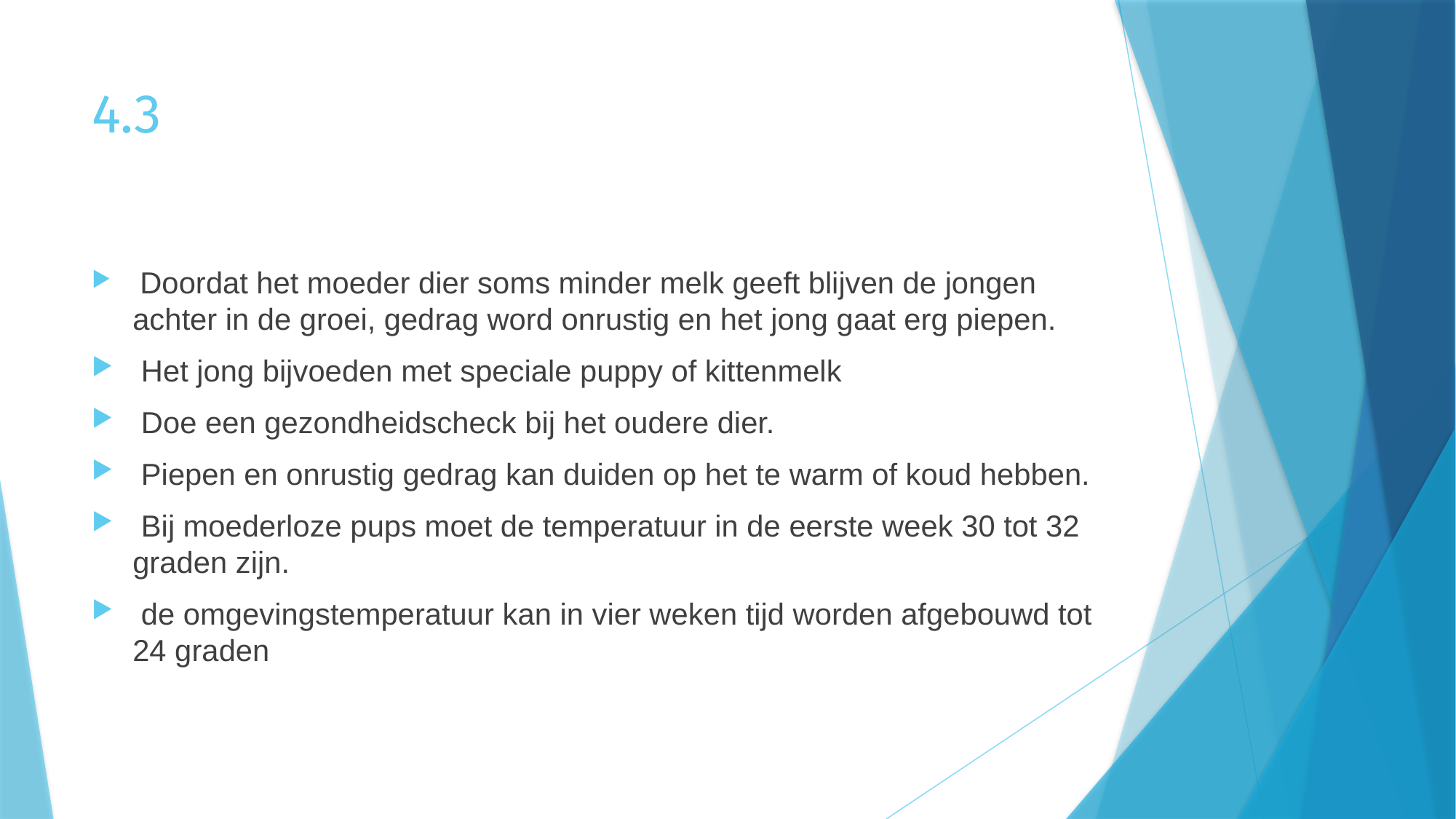

# 4.3
 Doordat het moeder dier soms minder melk geeft blijven de jongen achter in de groei, gedrag word onrustig en het jong gaat erg piepen.
 Het jong bijvoeden met speciale puppy of kittenmelk
 Doe een gezondheidscheck bij het oudere dier.
 Piepen en onrustig gedrag kan duiden op het te warm of koud hebben.
 Bij moederloze pups moet de temperatuur in de eerste week 30 tot 32 graden zijn.
 de omgevingstemperatuur kan in vier weken tijd worden afgebouwd tot 24 graden